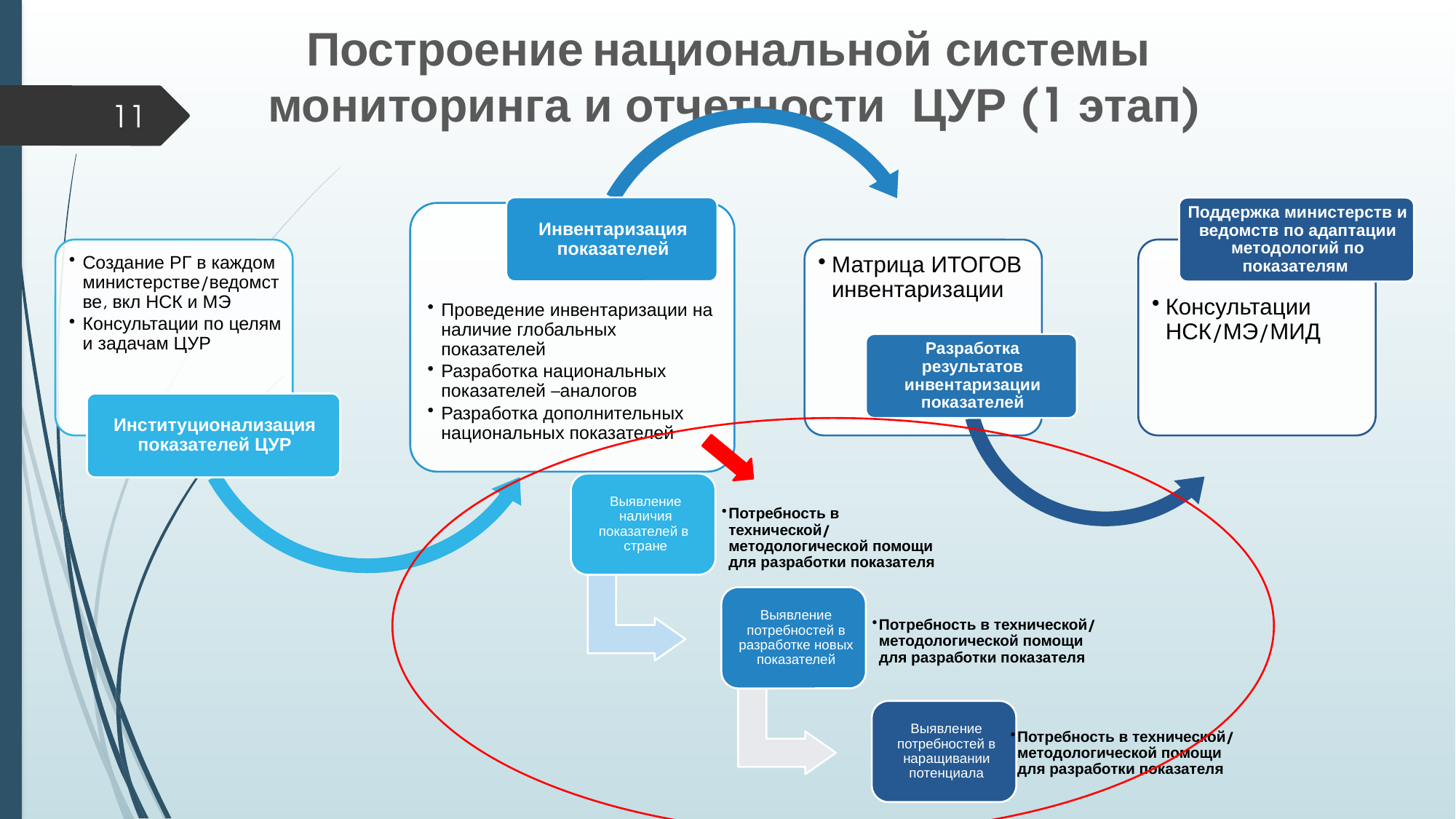

# Построение национальной системы мониторинга и отчетности  ЦУР (1 этап)
11
Создание РГ в каждом министерстве/ведомстве, вкл НСК и МЭ
Консультации по целям и задачам ЦУР
Институционализация показателей ЦУР

Проведение инвентаризации на наличие глобальных показателей
Разработка национальных показателей –аналогов
Разработка дополнительных национальных показателей
Инвентаризация показателей
Матрица ИТОГОВ инвентаризации
Разработка результатов инвентаризации показателей
Консультации НСК/МЭ/МИД
Поддержка министерств и ведомств по адаптации методологий по показателям

Выявление наличия показателей в  стране
Потребность в технической/ методологической помощи для разработки показателя
Выявление потребностей в разработке новых показателей
Потребность в технической/ методологической помощи для разработки показателя
Выявление потребностей в наращивании потенциала
Потребность в технической/ методологической помощи для разработки показателя